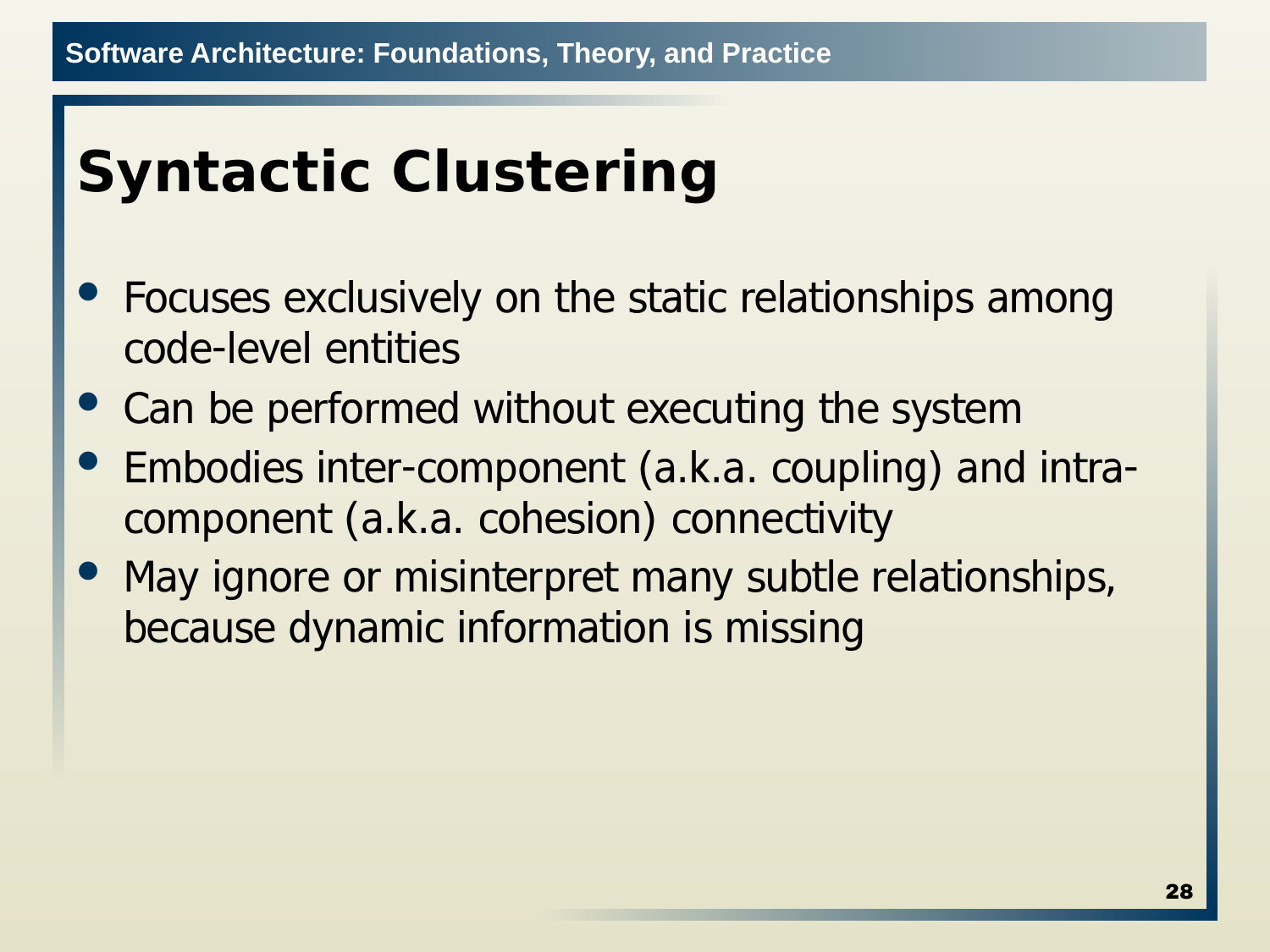

# Syntactic Clustering
Focuses exclusively on the static relationships among code-level entities
Can be performed without executing the system
Embodies inter-component (a.k.a. coupling) and intra-component (a.k.a. cohesion) connectivity
May ignore or misinterpret many subtle relationships, because dynamic information is missing

28